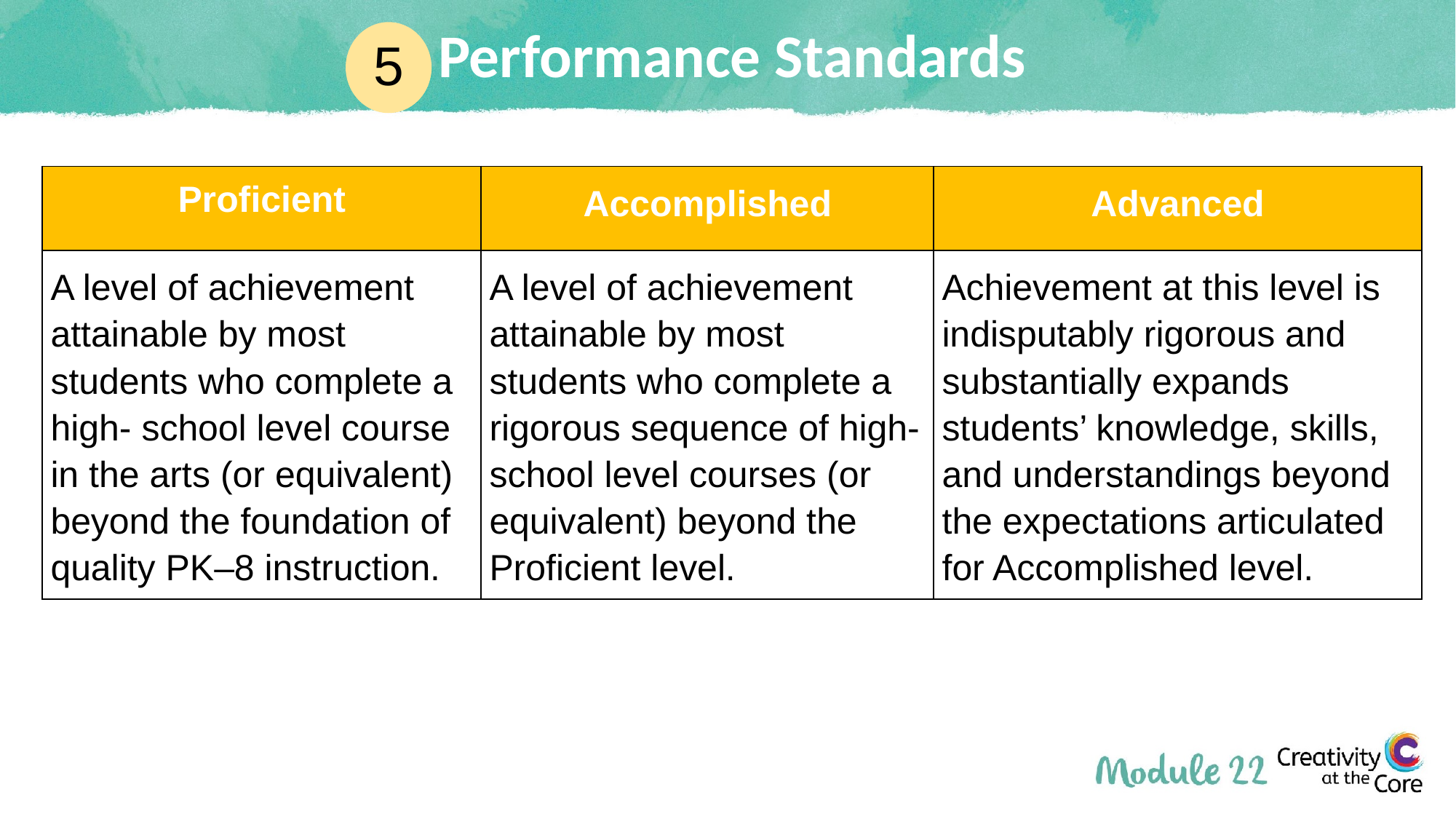

5
# Performance Standards

| Proficient | Accomplished | Advanced |
| --- | --- | --- |
| A level of achievement attainable by most students who complete a high- school level course in the arts (or equivalent) beyond the foundation of quality PK–8 instruction. | A level of achievement attainable by most students who complete a rigorous sequence of high-school level courses (or equivalent) beyond the Proficient level. | Achievement at this level is indisputably rigorous and substantially expands students’ knowledge, skills, and understandings beyond the expectations articulated for Accomplished level. |